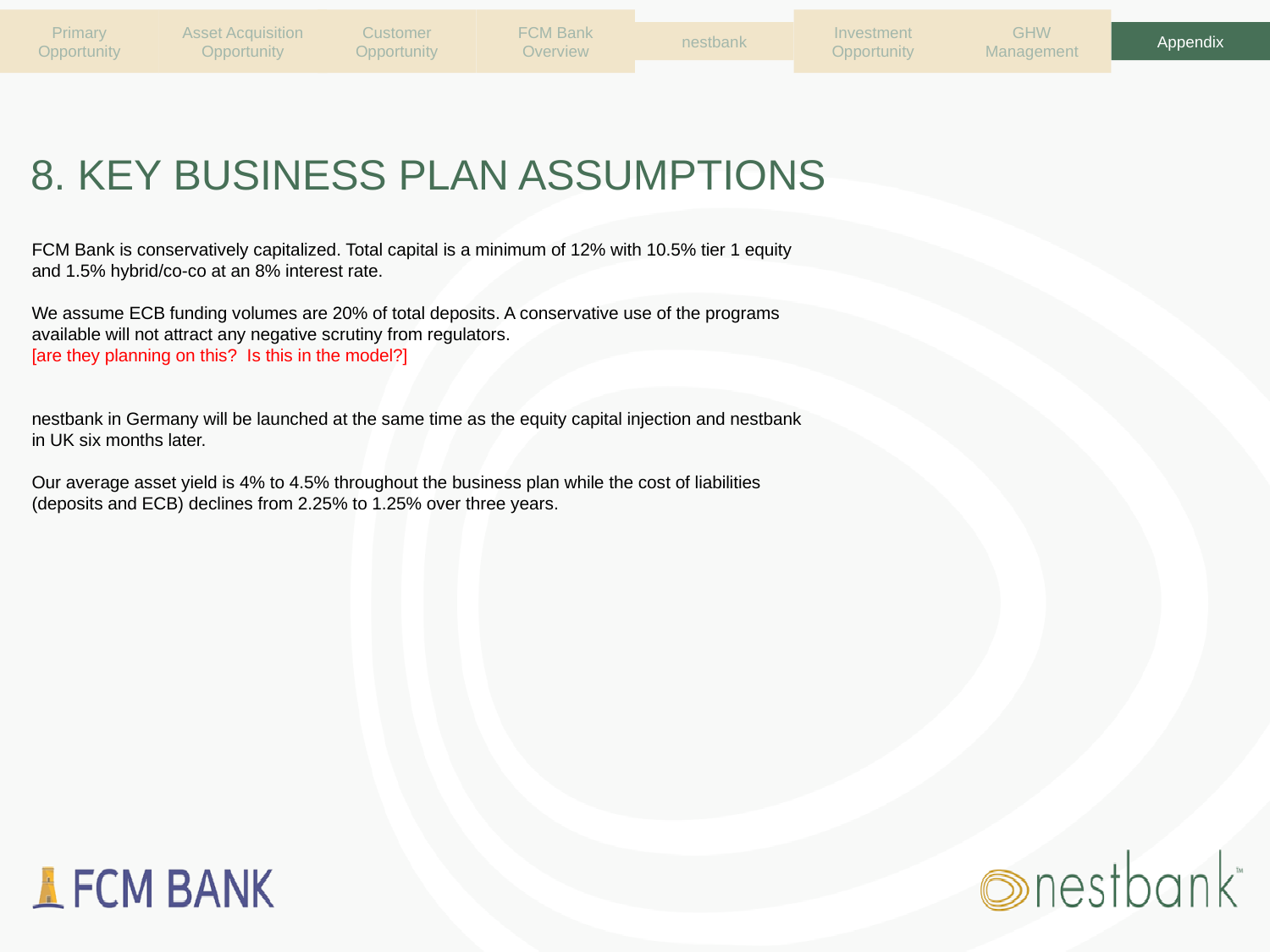

i’ve reviewed and i’m just clicking around for overall
Asset Acquisition
Opportunity
Primary Opportunity
Customer Opportunity
FCM Bank Overview
Investment Opportunity
nestbank
GHW Management
Appendix
# 8. KEY BUSINESS PLAN ASSUMPTIONS
FCM Bank is conservatively capitalized. Total capital is a minimum of 12% with 10.5% tier 1 equity and 1.5% hybrid/co-co at an 8% interest rate.

We assume ECB funding volumes are 20% of total deposits. A conservative use of the programs available will not attract any negative scrutiny from regulators.
[are they planning on this?  Is this in the model?]

nestbank in Germany will be launched at the same time as the equity capital injection and nestbank in UK six months later.

Our average asset yield is 4% to 4.5% throughout the business plan while the cost of liabilities (deposits and ECB) declines from 2.25% to 1.25% over three years.